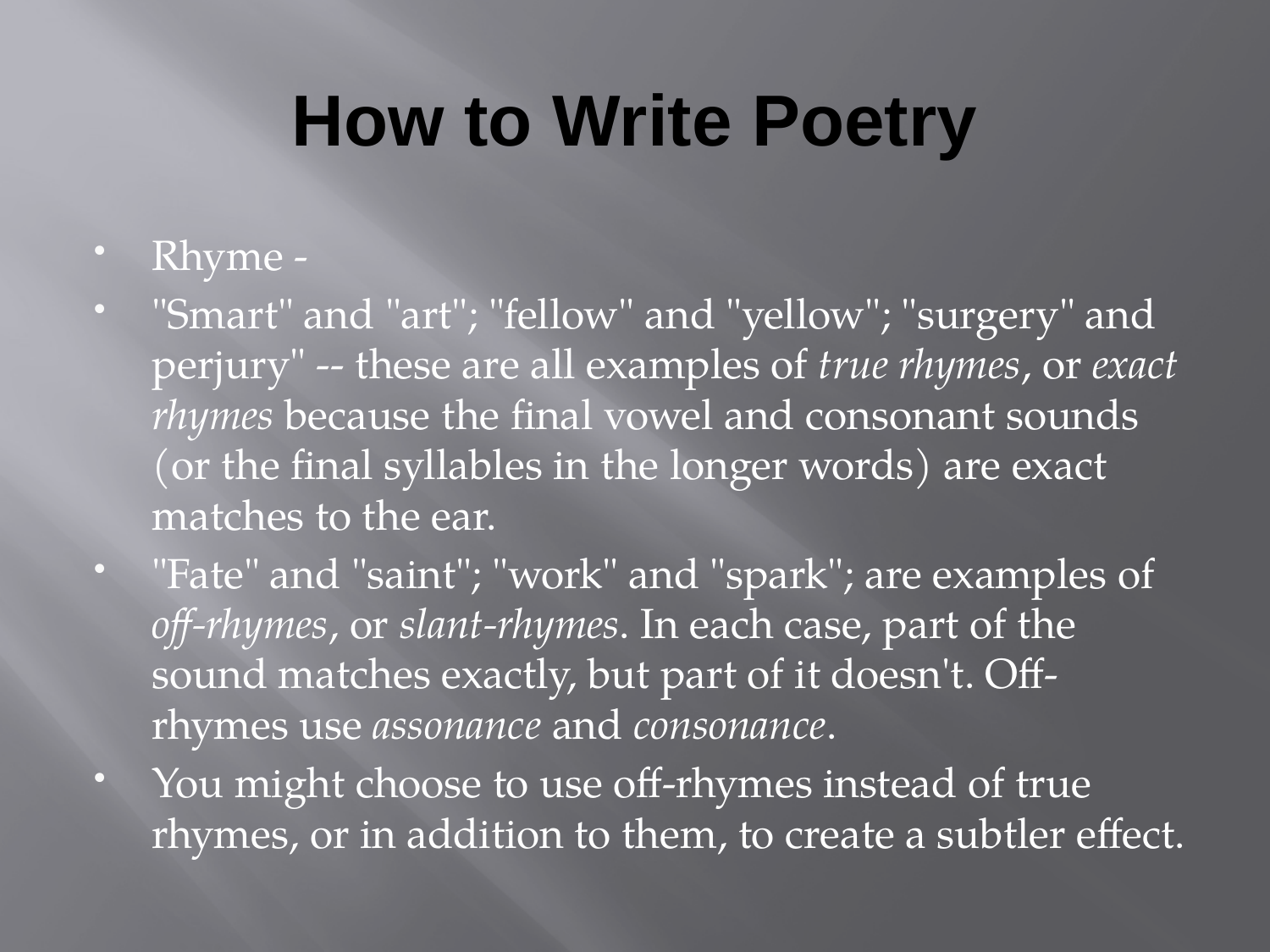

# How to Write Poetry
Rhyme -
"Smart" and "art"; "fellow" and "yellow"; "surgery" and perjury" -- these are all examples of true rhymes, or exact rhymes because the final vowel and consonant sounds (or the final syllables in the longer words) are exact matches to the ear.
"Fate" and "saint"; "work" and "spark"; are examples of off-rhymes, or slant-rhymes. In each case, part of the sound matches exactly, but part of it doesn't. Off-rhymes use assonance and consonance.
You might choose to use off-rhymes instead of true rhymes, or in addition to them, to create a subtler effect.